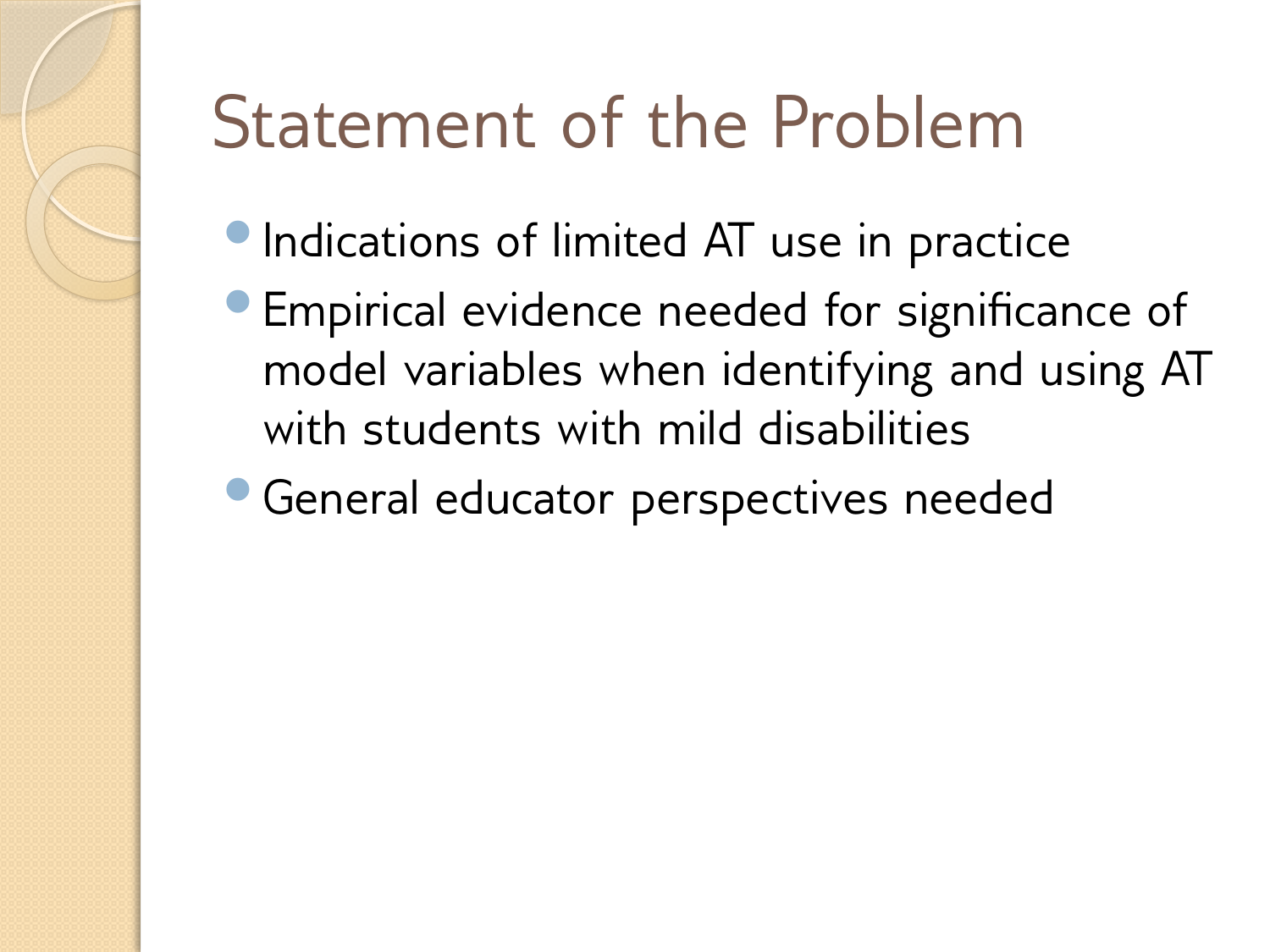

# Statement of the Problem
Indications of limited AT use in practice
Empirical evidence needed for significance of model variables when identifying and using AT with students with mild disabilities
General educator perspectives needed